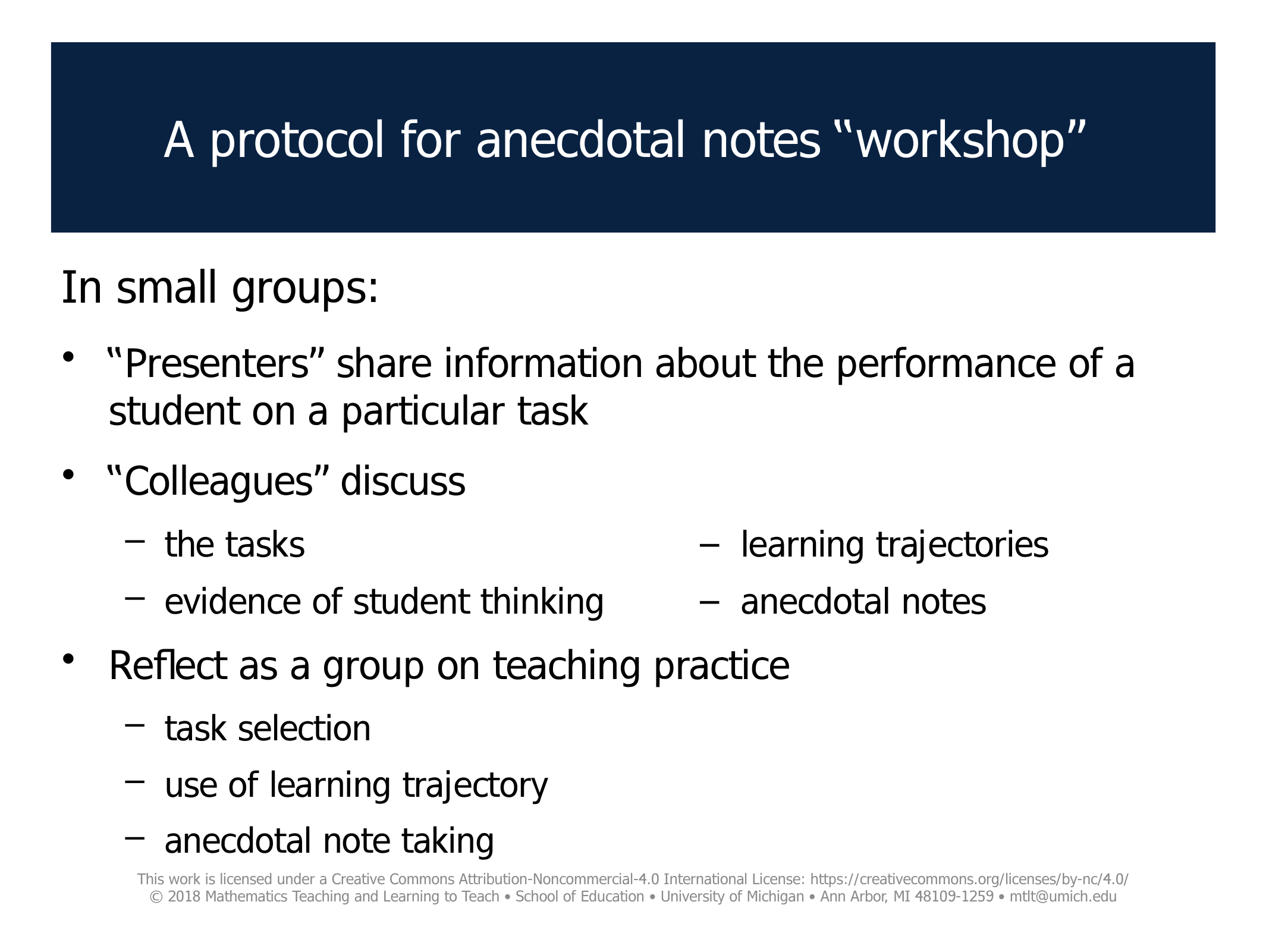

# A protocol for anecdotal notes “workshop”
In small groups:
“Presenters” share information about the performance of a student on a particular task
“Colleagues” discuss
the tasks 					–  learning trajectories
evidence of student thinking 	–  anecdotal notes
Reflect as a group on teaching practice
task selection
use of learning trajectory
anecdotal note taking
This work is licensed under a Creative Commons Attribution-Noncommercial-4.0 International License: https://creativecommons.org/licenses/by-nc/4.0/
© 2018 Mathematics Teaching and Learning to Teach • School of Education • University of Michigan • Ann Arbor, MI 48109-1259 • mtlt@umich.edu